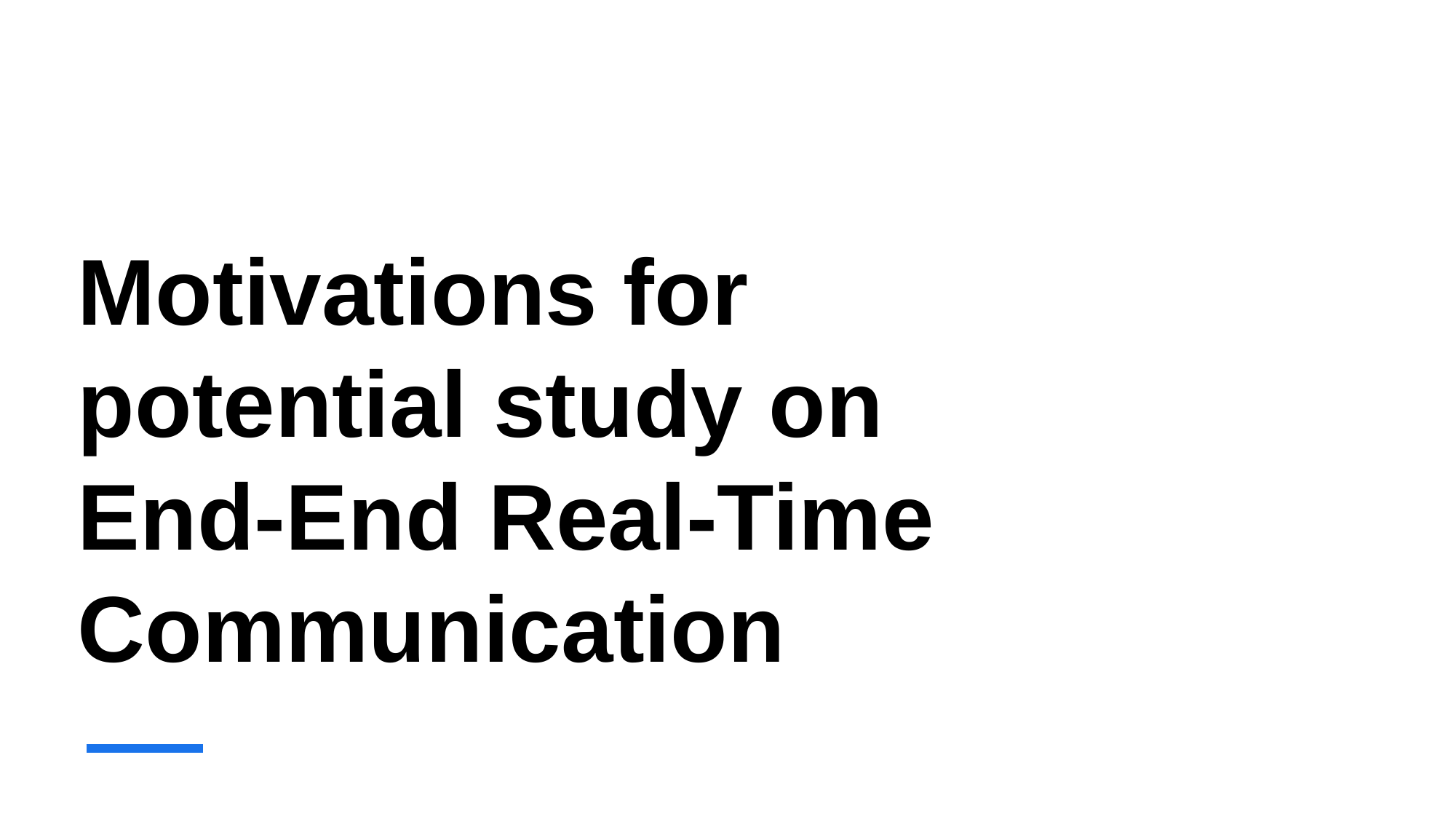

# Motivations for potential study on End-End Real-Time Communication